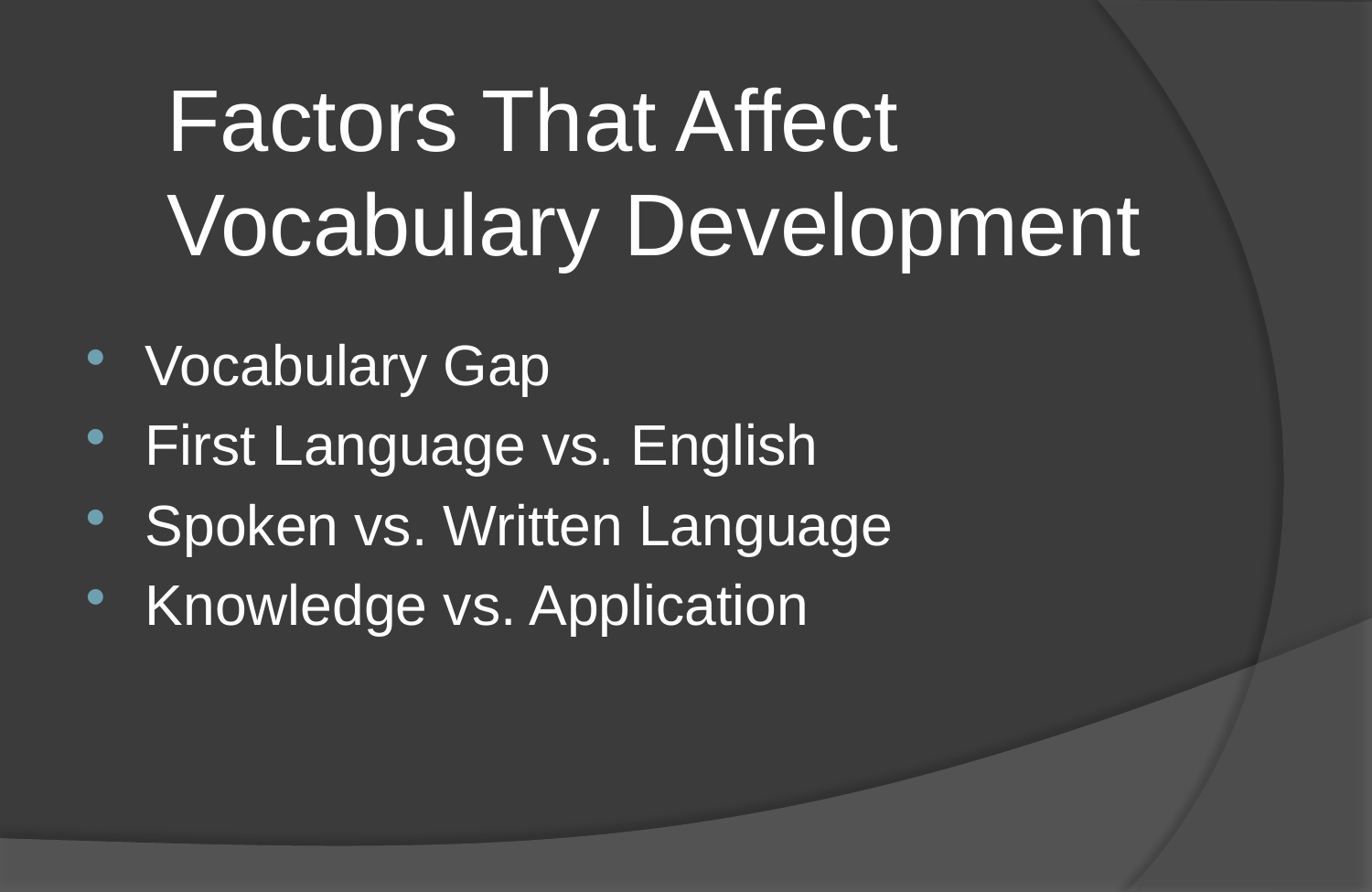

# Factors That Affect Vocabulary Development
Vocabulary Gap
First Language vs. English
Spoken vs. Written Language
Knowledge vs. Application